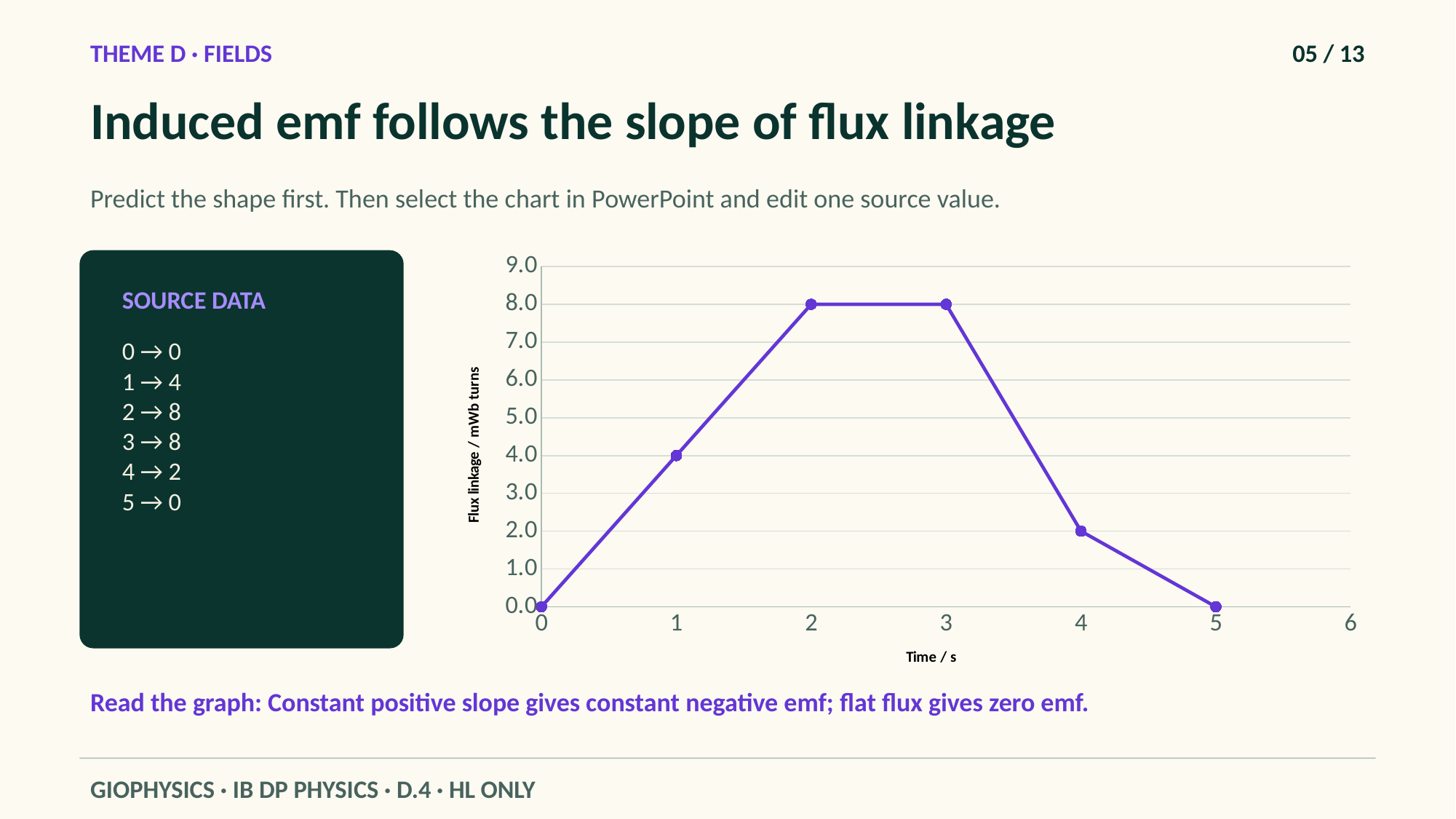

THEME D · FIELDS
05 / 13
Induced emf follows the slope of flux linkage
Predict the shape first. Then select the chart in PowerPoint and edit one source value.

### Chart

| Category |  |
|---|---|
SOURCE DATA
0 → 0
1 → 4
2 → 8
3 → 8
4 → 2
5 → 0
Read the graph: Constant positive slope gives constant negative emf; flat flux gives zero emf.

GIOPHYSICS · IB DP PHYSICS · D.4 · HL ONLY